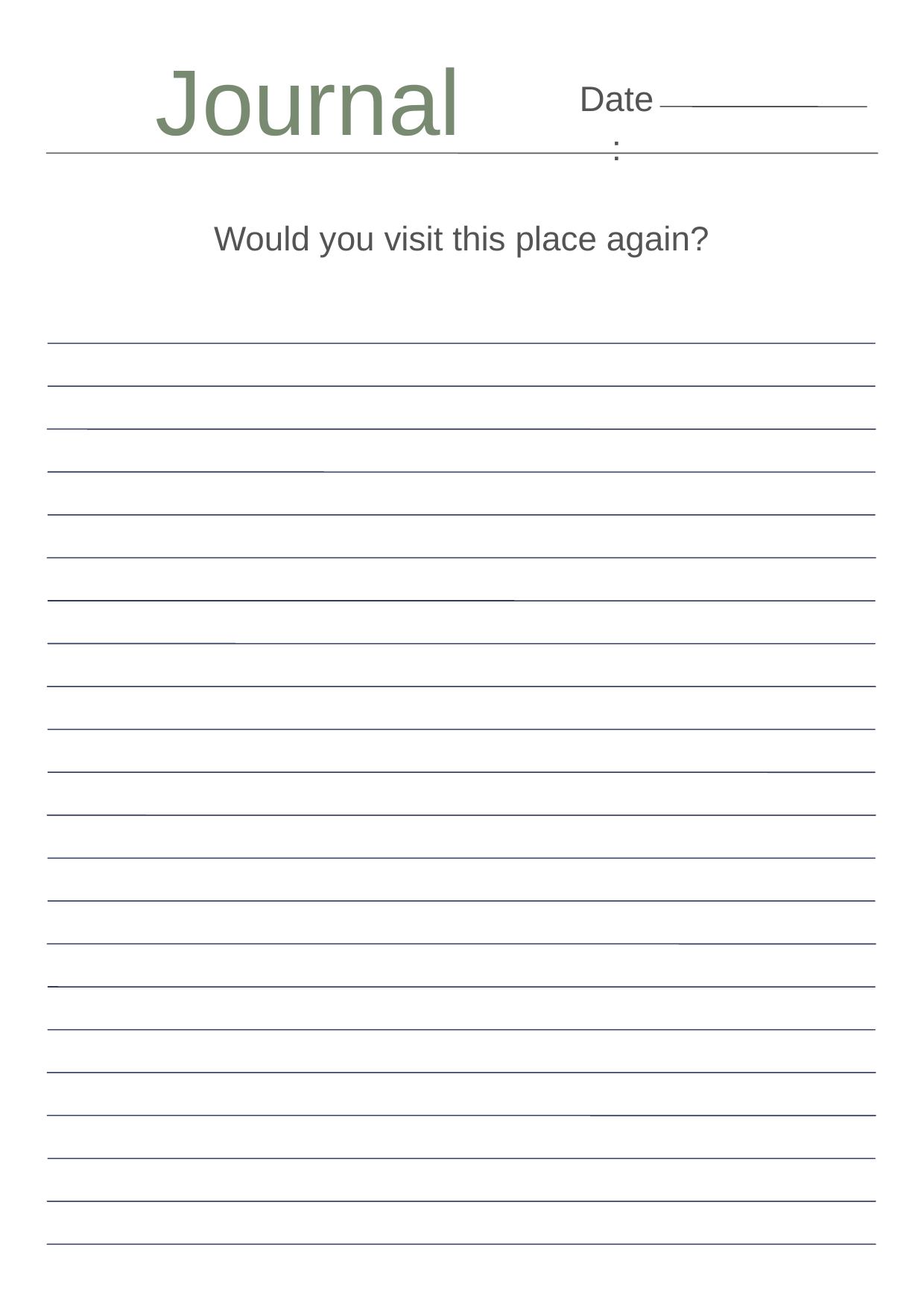

Journal
Date:

Would you visit this place again?